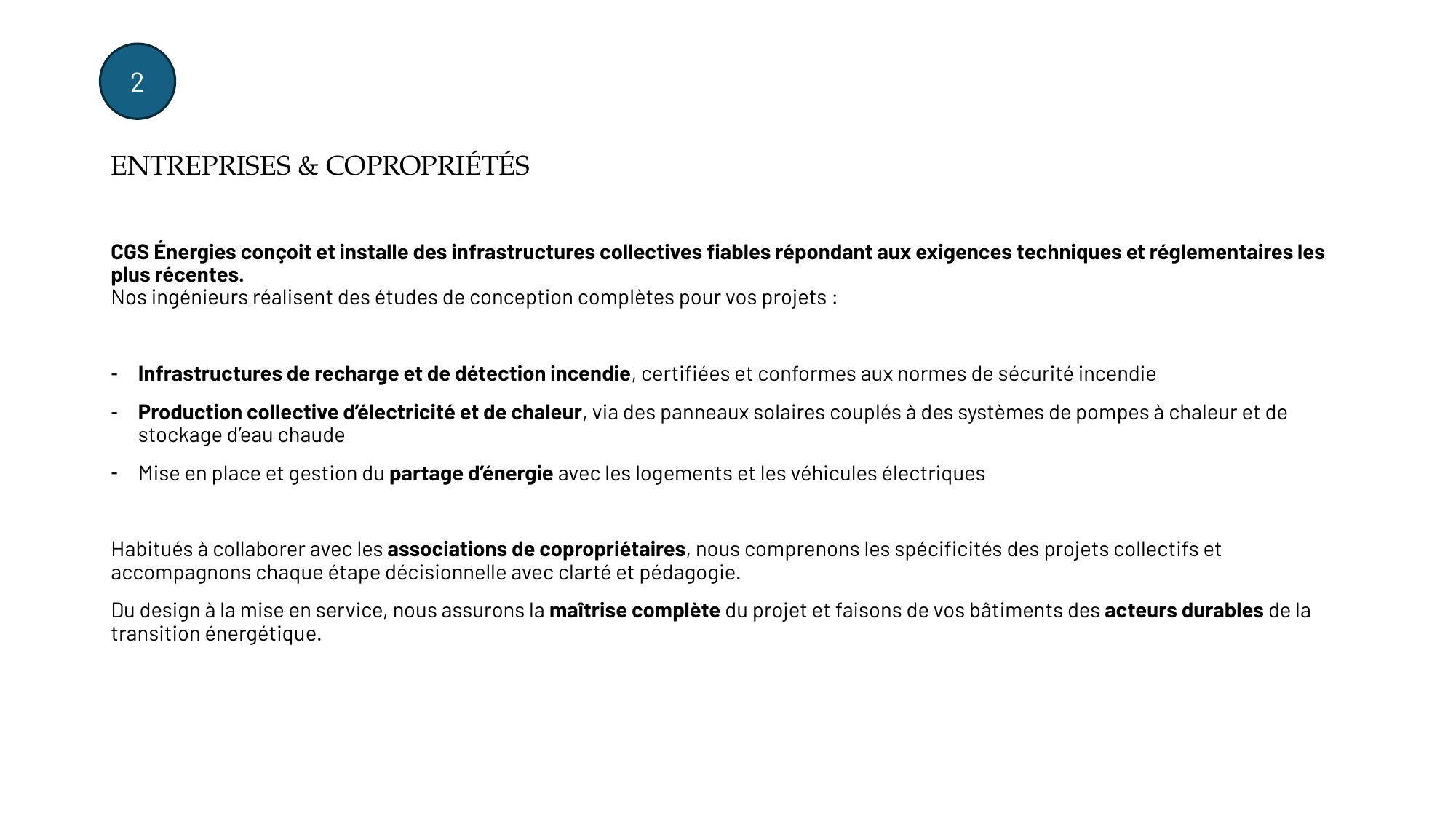

2
ENTREPRISES & COPROPRIÉTÉS

CGS Énergies conçoit et installe des infrastructures collectives fiables répondant aux exigences techniques et réglementaires les plus récentes.
Nos ingénieurs réalisent des études de conception complètes pour vos projets :

Infrastructures de recharge et de détection incendie, certifiées et conformes aux normes de sécurité incendie
Production collective d’électricité et de chaleur, via des panneaux solaires couplés à des systèmes de pompes à chaleur et de stockage d’eau chaude
Mise en place et gestion du partage d’énergie avec les logements et les véhicules électriques

Habitués à collaborer avec les associations de copropriétaires, nous comprenons les spécificités des projets collectifs et accompagnons chaque étape décisionnelle avec clarté et pédagogie.
Du design à la mise en service, nous assurons la maîtrise complète du projet et faisons de vos bâtiments des acteurs durables de la transition énergétique.